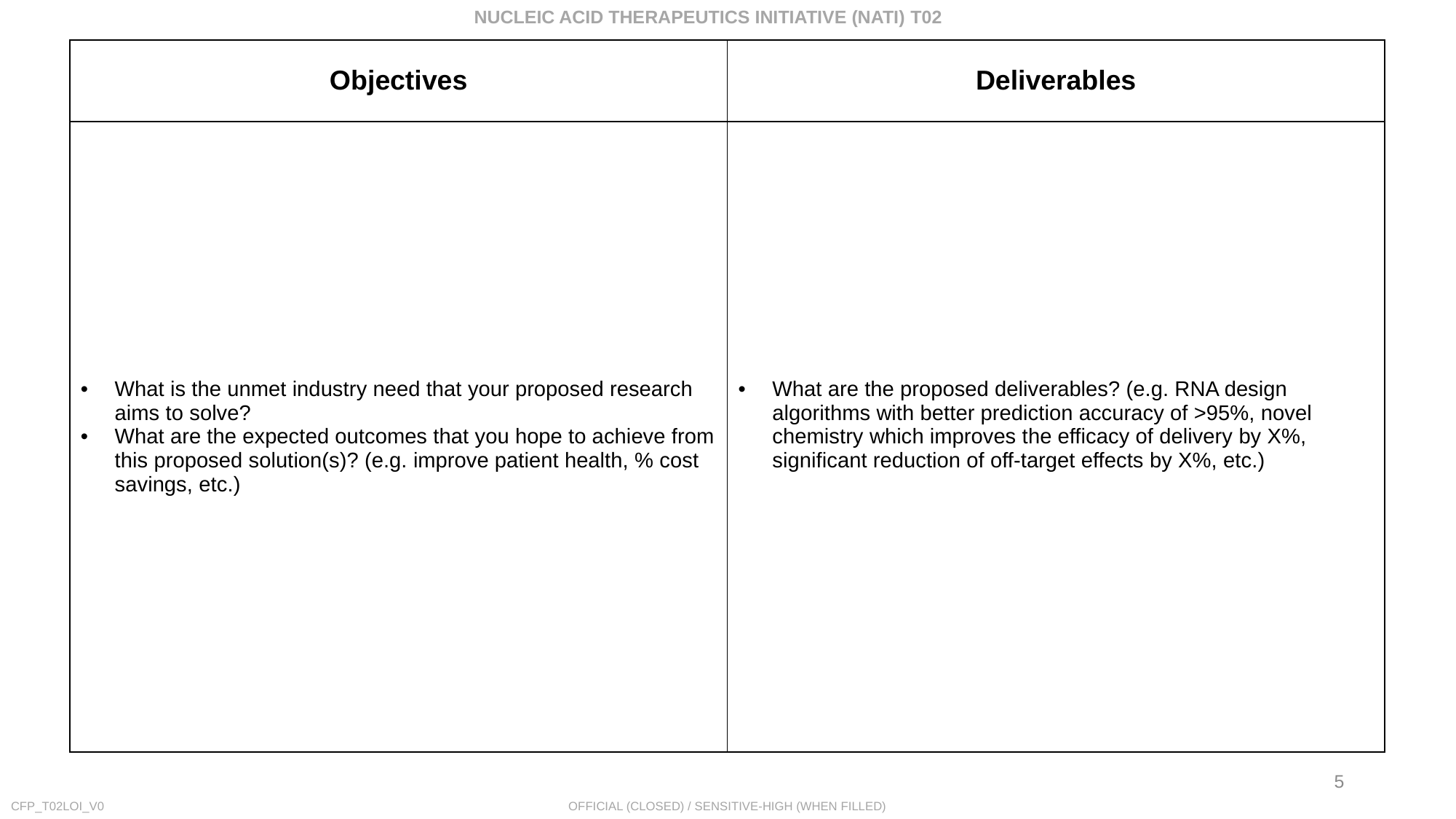

| Objectives | Deliverables |
| --- | --- |
| What is the unmet industry need that your proposed research aims to solve? What are the expected outcomes that you hope to achieve from this proposed solution(s)? (e.g. improve patient health, % cost savings, etc.) | What are the proposed deliverables? (e.g. RNA design algorithms with better prediction accuracy of >95%, novel chemistry which improves the efficacy of delivery by X%, significant reduction of off-target effects by X%, etc.) |
5